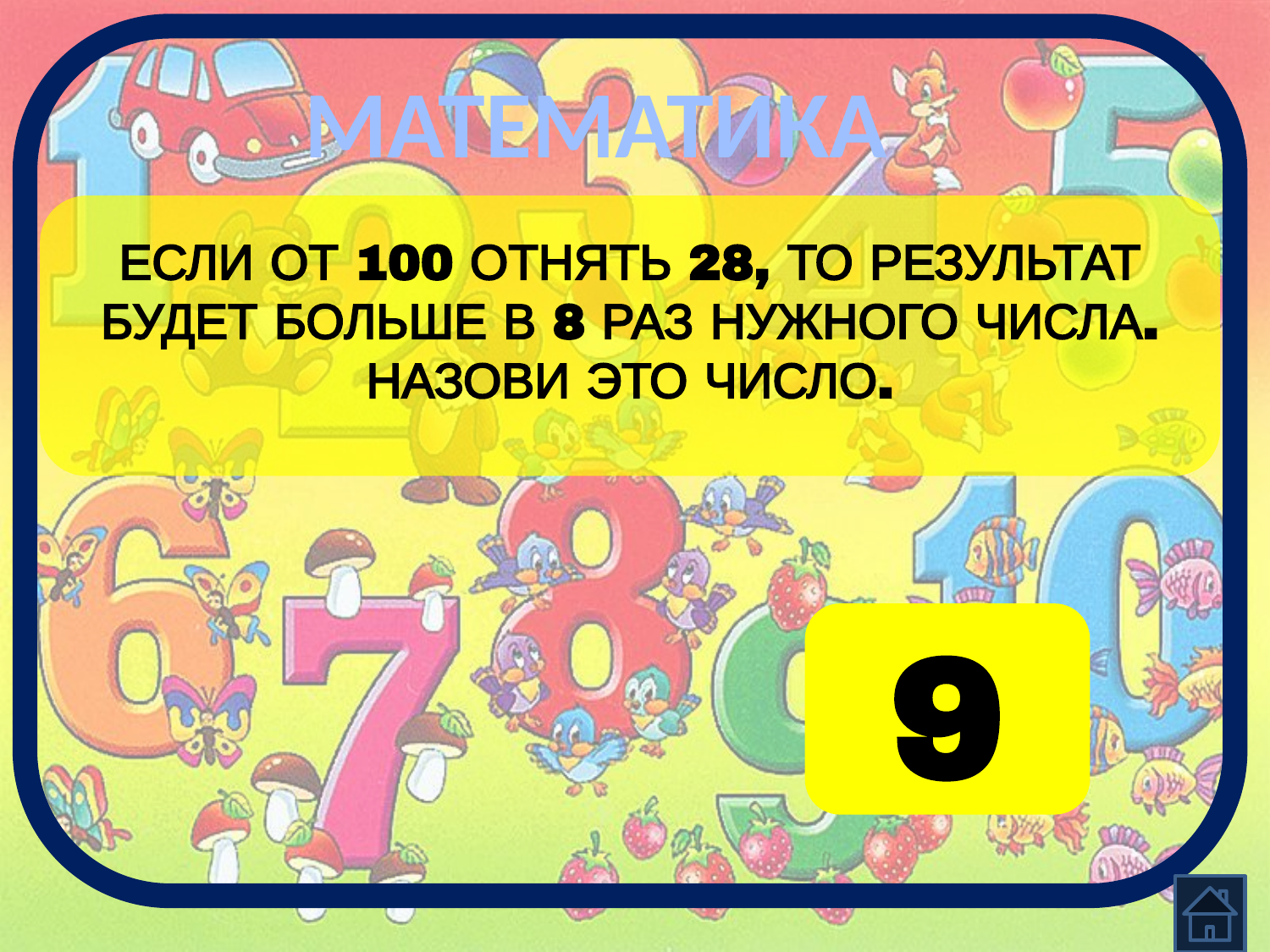

МАТЕМАТИКА
ЕСЛИ ОТ 100 ОТНЯТЬ 28, ТО РЕЗУЛЬТАТ БУДЕТ БОЛЬШЕ В 8 РАЗ НУЖНОГО ЧИСЛА. НАЗОВИ ЭТО ЧИСЛО.
9